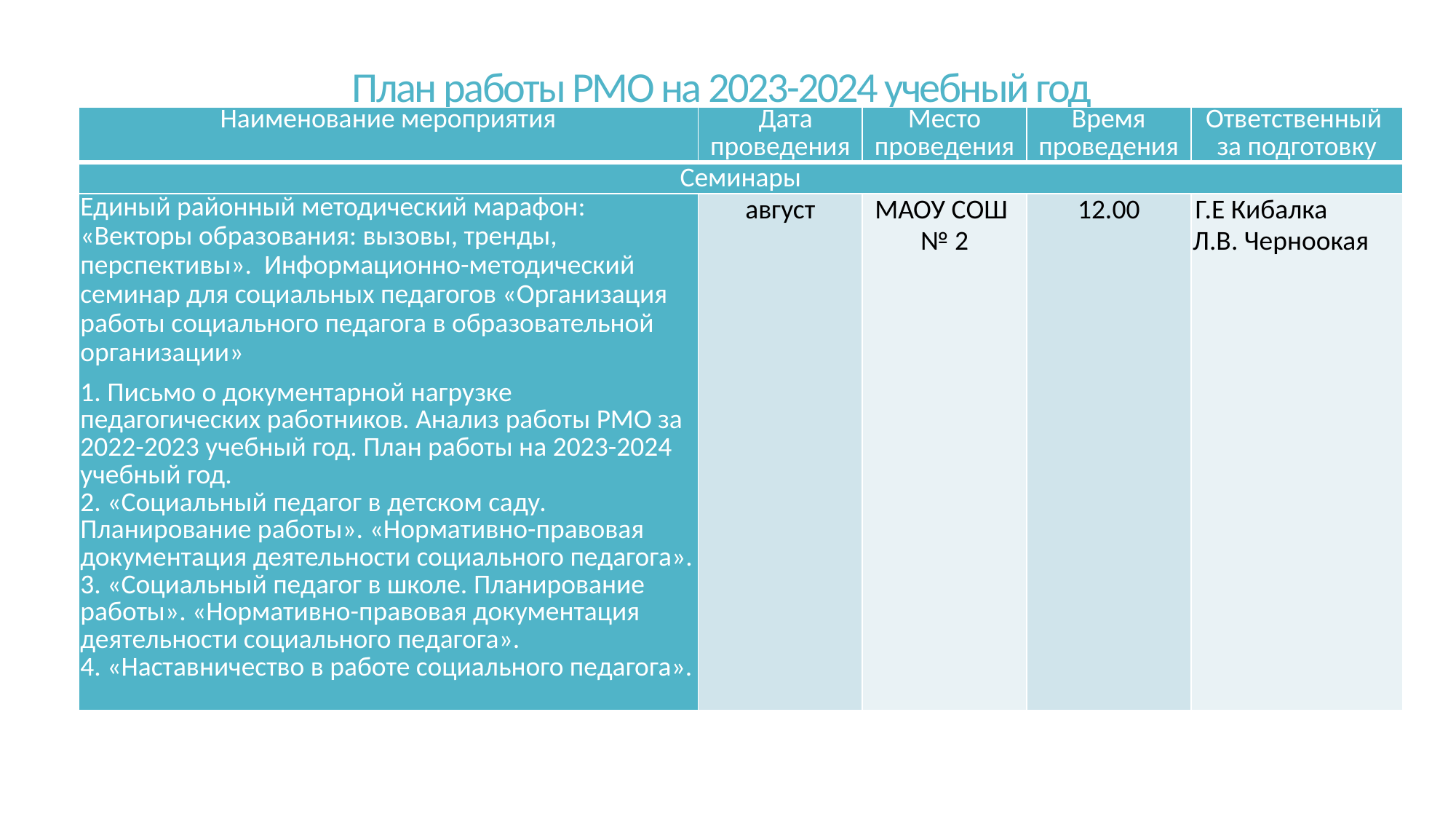

# План работы РМО на 2023-2024 учебный год
| Наименование мероприятия | Дата проведения | Место проведения | Время прове­дения | Ответственный за подготовку |
| --- | --- | --- | --- | --- |
| Семинары |  |  |  |  |
| Единый районный методический марафон: «Векторы образования: вызовы, тренды, перспективы». Информационно-методический семинар для социальных педагогов «Организация работы социального педагога в образовательной организации» 1. Письмо о документарной нагрузке педагогических работников. Анализ работы РМО за 2022-2023 учебный год. План работы на 2023-2024 учебный год. 2. «Социальный педагог в детском саду. Планирование работы». «Нормативно-правовая документация деятельности социального педагога». 3. «Социальный педагог в школе. Планирование работы». «Нормативно-правовая документация деятельности социального педагога». 4. «Наставничество в работе социального педагога». | август | МАОУ СОШ № 2 | 12.00 | Г.Е Кибалка Л.В. Черноокая |